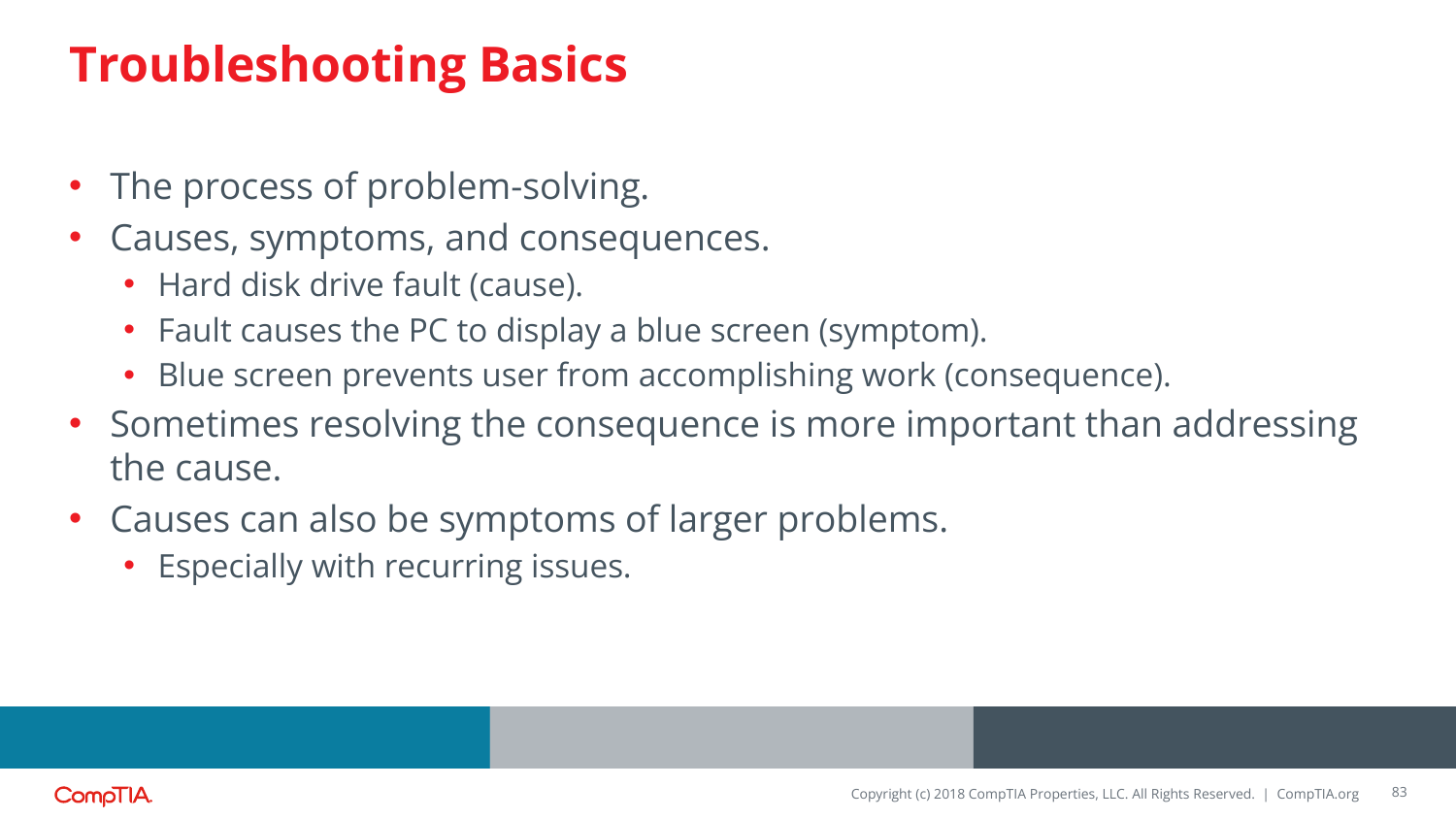

# Troubleshooting Basics
The process of problem-solving.
Causes, symptoms, and consequences.
Hard disk drive fault (cause).
Fault causes the PC to display a blue screen (symptom).
Blue screen prevents user from accomplishing work (consequence).
Sometimes resolving the consequence is more important than addressing the cause.
Causes can also be symptoms of larger problems.
Especially with recurring issues.
83